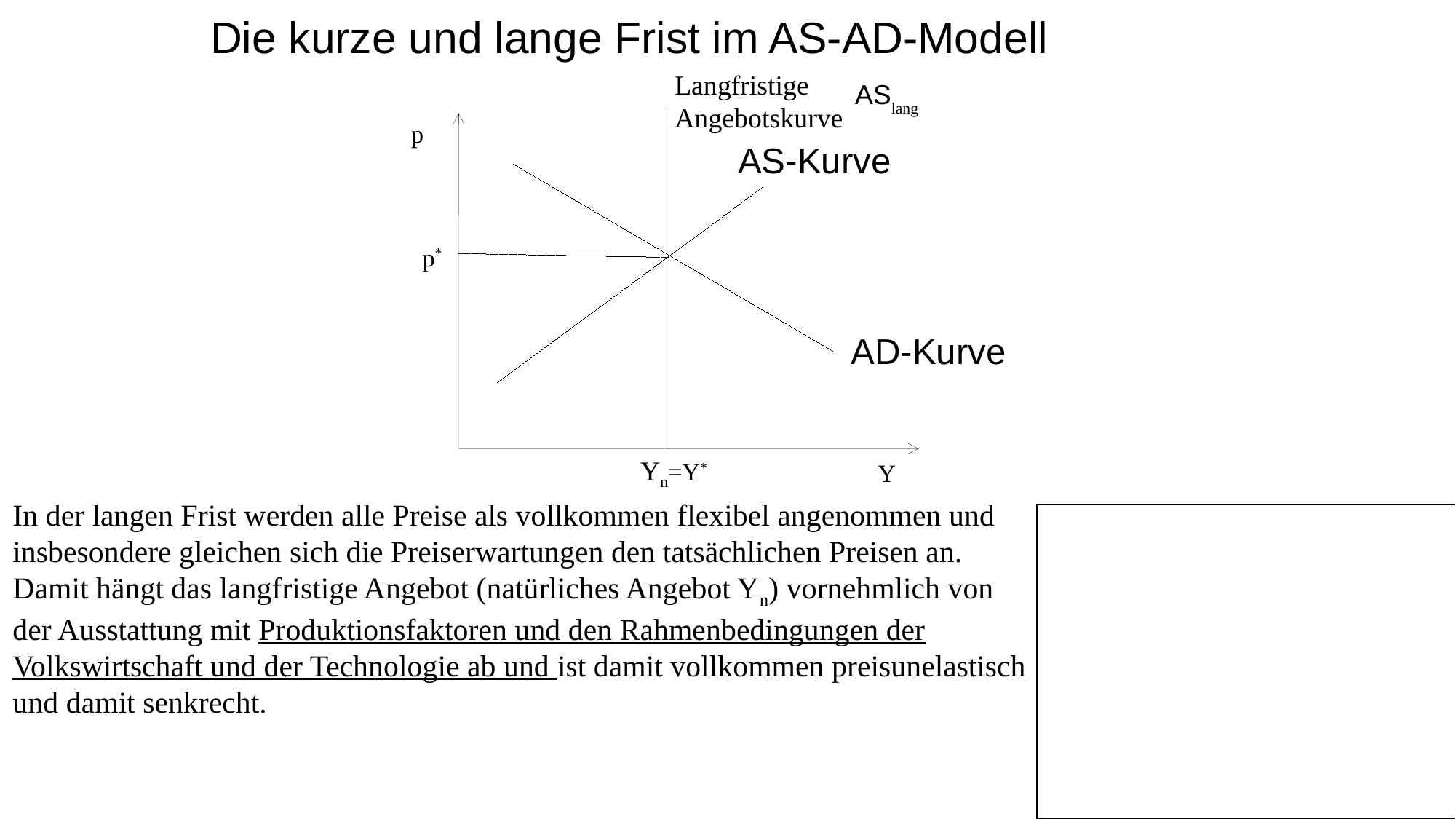

Die kurze und lange Frist im AS-AD-Modell
Langfristige
Angebotskurve
ASlang

p
AS-Kurve

p*

AD-Kurve

Yn=Y*
Y
In der langen Frist werden alle Preise als vollkommen flexibel angenommen und insbesondere gleichen sich die Preiserwartungen den tatsächlichen Preisen an. Damit hängt das langfristige Angebot (natürliches Angebot Yn) vornehmlich von der Ausstattung mit Produktionsfaktoren und den Rahmenbedingungen der Volkswirtschaft und der Technologie ab und ist damit vollkommen preisunelastisch und damit senkrecht.